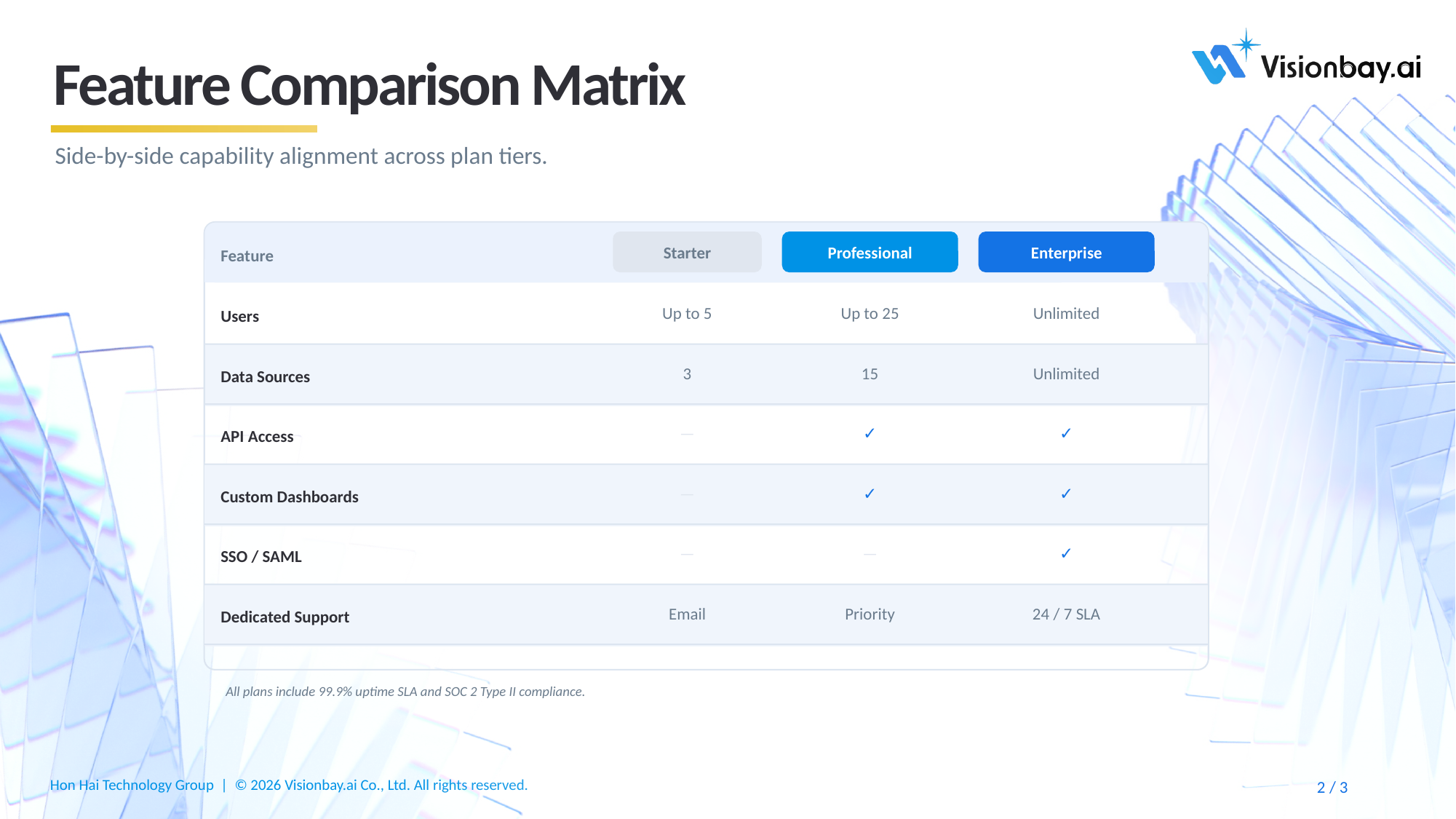

# Feature Comparison Matrix
Side-by-side capability alignment across plan tiers.

Feature

Starter

Professional

Enterprise

Users
Up to 5
Up to 25
Unlimited

Data Sources
3
15
Unlimited

API Access
—
✓
✓

Custom Dashboards
—
✓
✓

SSO / SAML
—
—
✓

Dedicated Support
Email
Priority
24 / 7 SLA

All plans include 99.9% uptime SLA and SOC 2 Type II compliance.
3